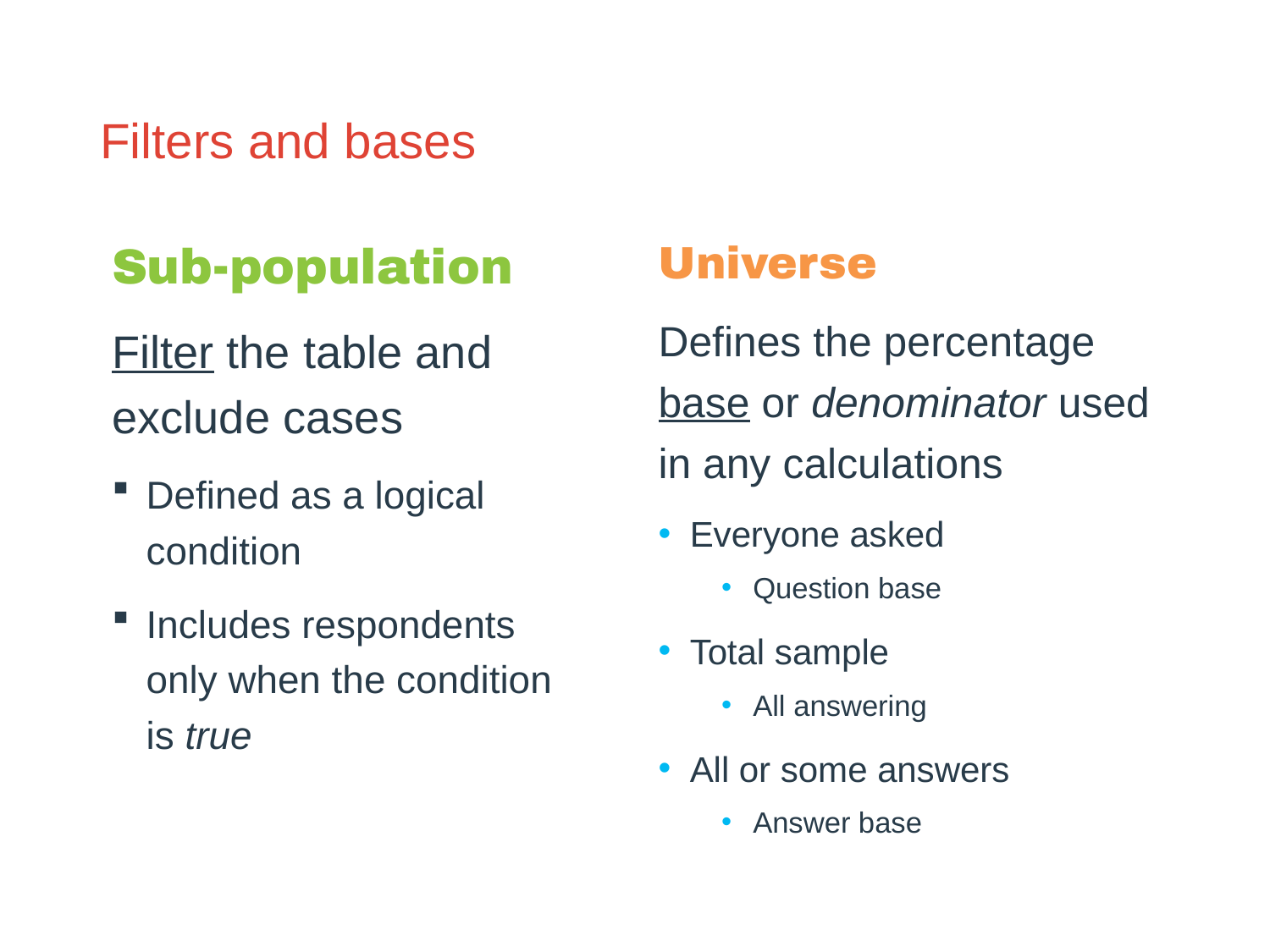

# Filters and bases
Sub-population
Filter the table and exclude cases
Defined as a logical condition
Includes respondents only when the condition is true
Universe
Defines the percentage base or denominator used in any calculations
Everyone asked
Question base
Total sample
All answering
All or some answers
Answer base